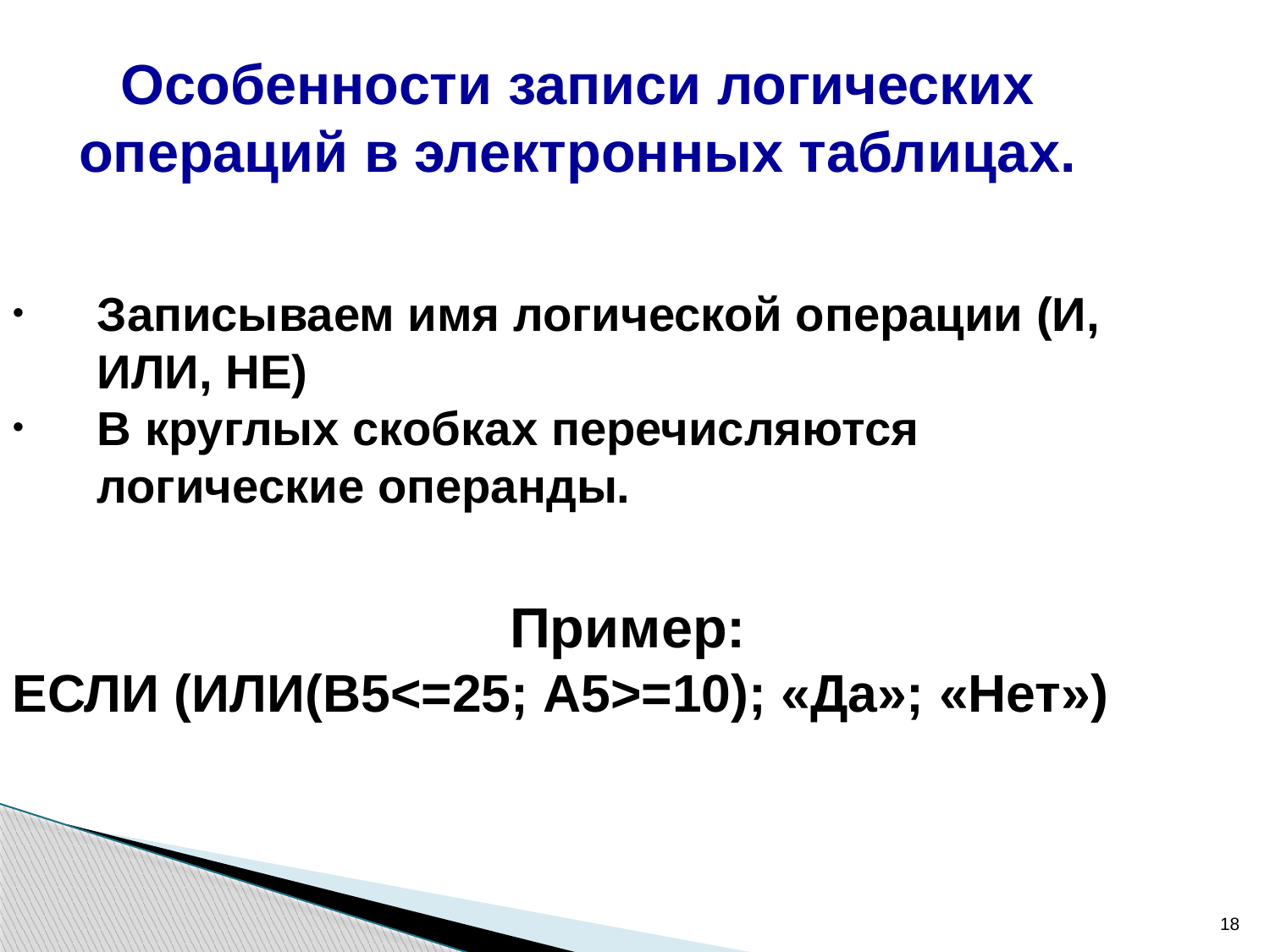

# Особенности записи логических операций в электронных таблицах.
Записываем имя логической операции (И, ИЛИ, НЕ)
В круглых скобках перечисляются логические операнды.
 Пример:
ЕСЛИ (ИЛИ(B5<=25; А5>=10); «Да»; «Нет»)
18